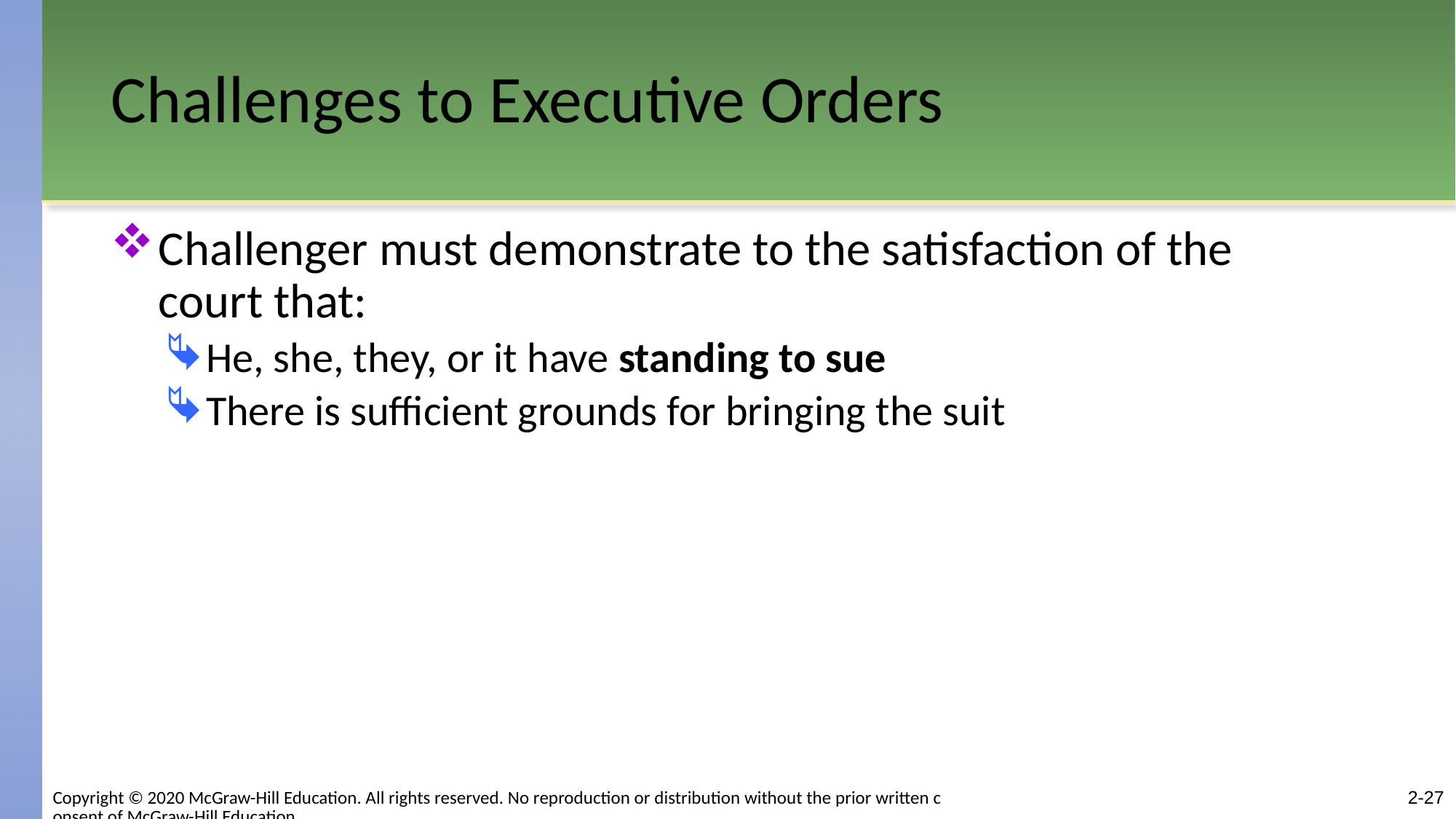

# Challenges to Executive Orders
Challenger must demonstrate to the satisfaction of the court that:
He, she, they, or it have standing to sue
There is sufficient grounds for bringing the suit
2-27
Copyright © 2020 McGraw-Hill Education. All rights reserved. No reproduction or distribution without the prior written consent of McGraw-Hill Education.